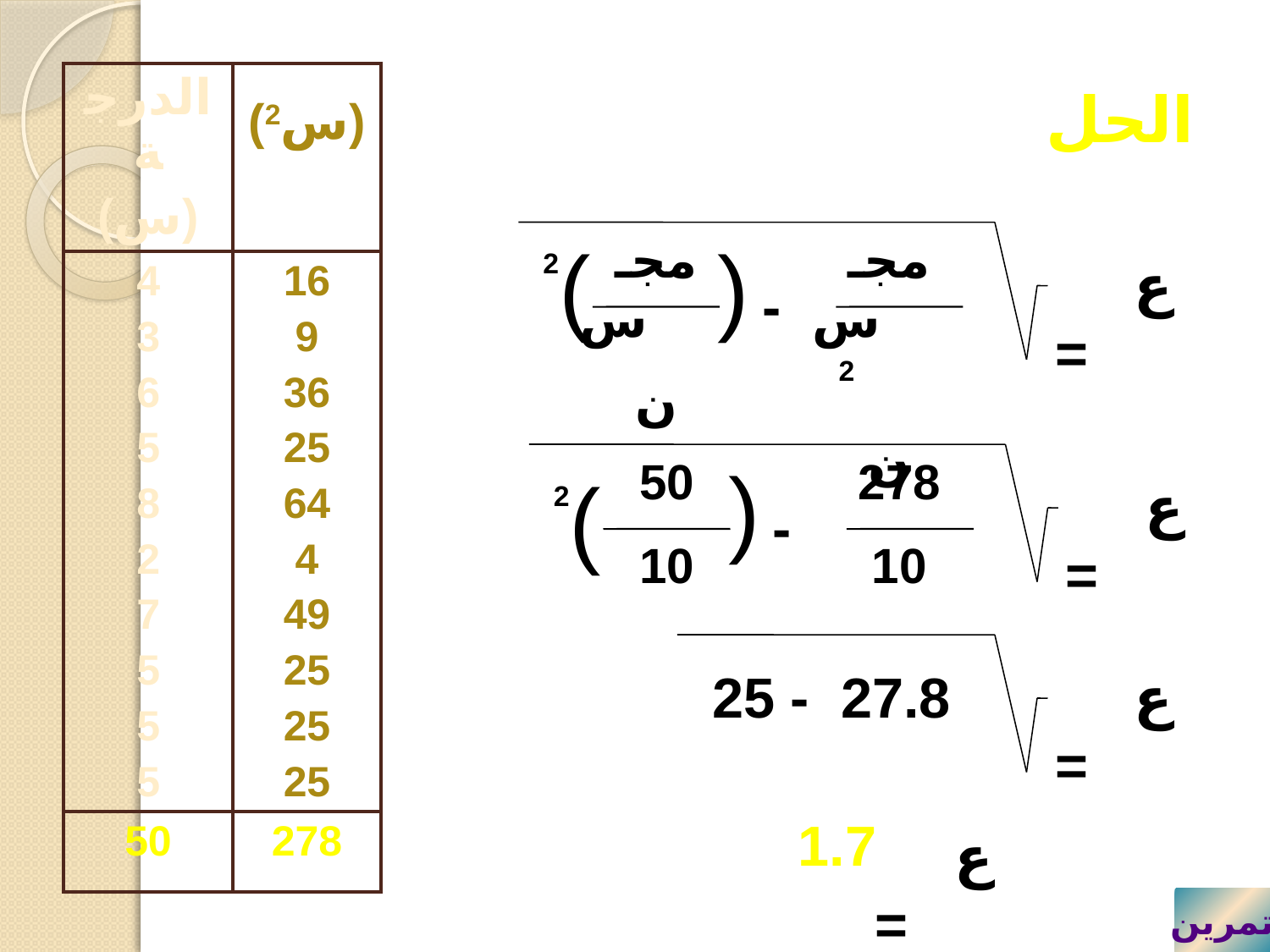

# الحل
| الدرجة (س) | (س2) |
| --- | --- |
| 4 3 6 5 8 2 7 5 5 5 | 16 9 36 25 64 4 49 25 25 25 |
| 50 | 278 |

)2

مجـ س
ن
(
مجـ س2
ن

ع =
-

50
10
(
278
10

)2
ع =
-

27.8  - 25
ع =

1.7
ع =
8
تمرين